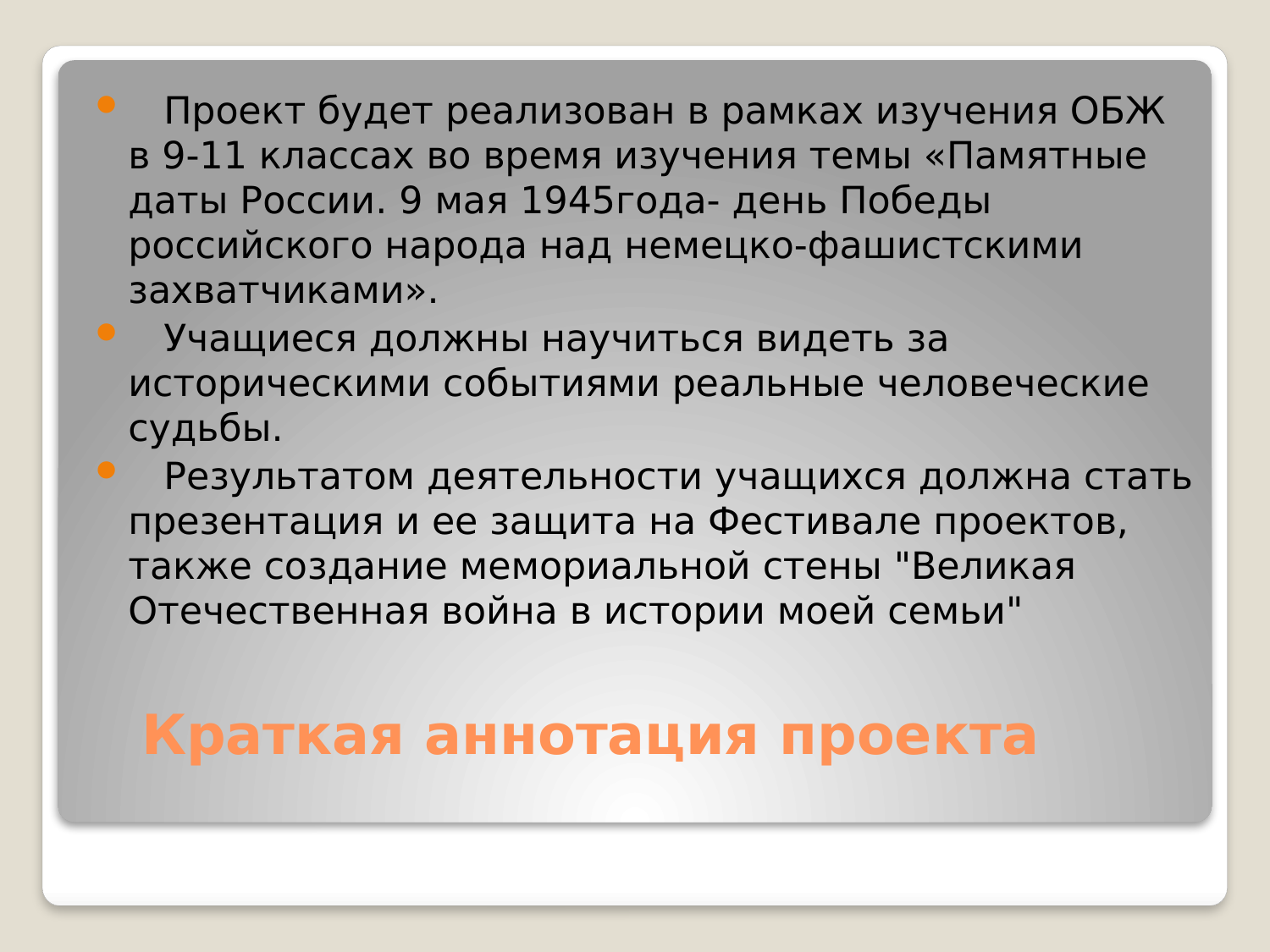

Проект будет реализован в рамках изучения ОБЖ в 9-11 классах во время изучения темы «Памятные даты России. 9 мая 1945года- день Победы российского народа над немецко-фашистскими захватчиками».
   Учащиеся должны научиться видеть за историческими событиями реальные человеческие судьбы.
   Результатом деятельности учащихся должна стать презентация и ее защита на Фестивале проектов, также создание мемориальной стены "Великая Отечественная война в истории моей семьи"

# Краткая аннотация проекта